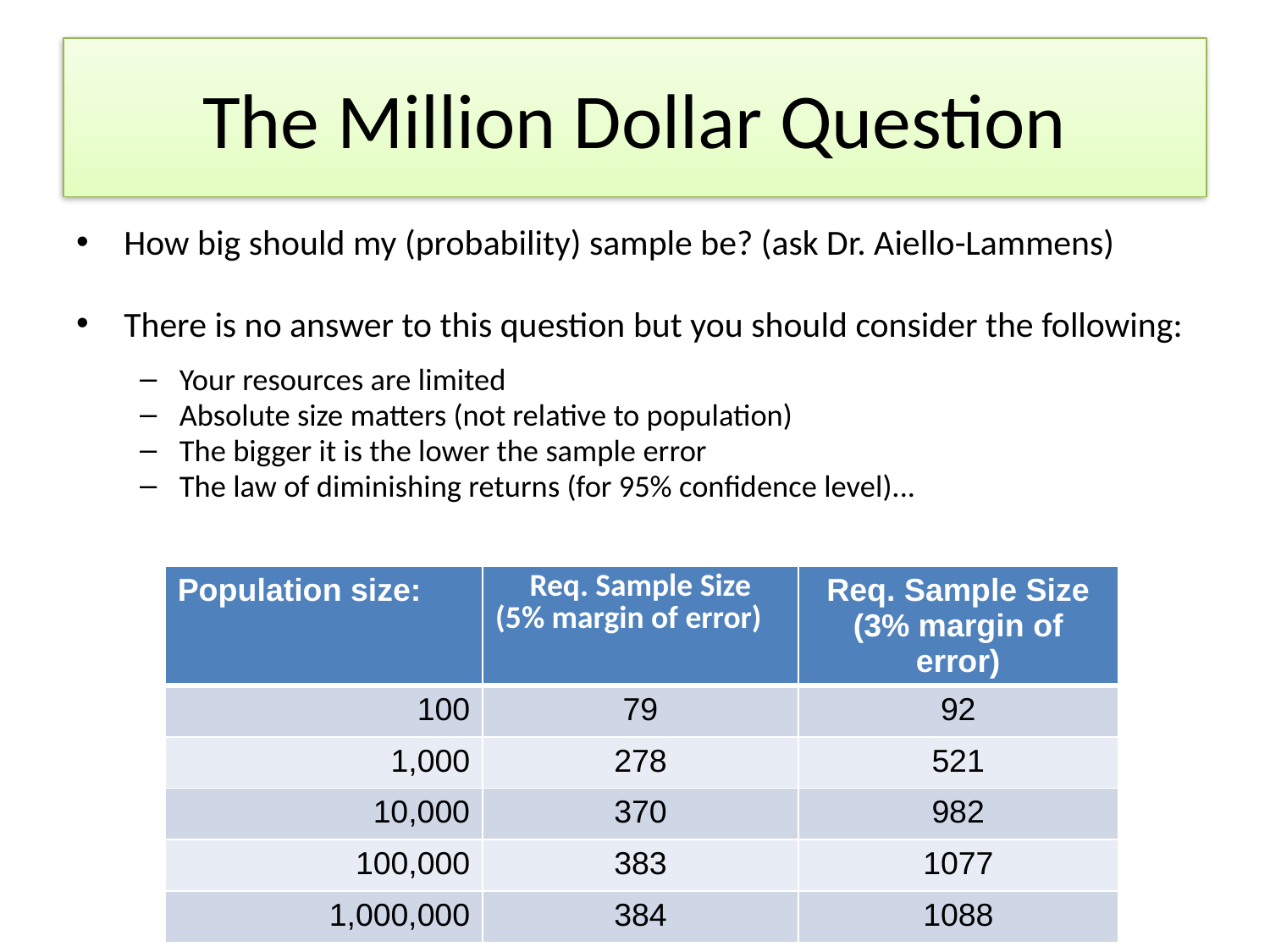

# The Million Dollar Question
How big should my (probability) sample be? (ask Dr. Aiello-Lammens)

There is no answer to this question but you should consider the following:

Your resources are limited
Absolute size matters (not relative to population)
The bigger it is the lower the sample error
The law of diminishing returns (for 95% confidence level)...

| Population size: | Req. Sample Size (5% margin of error) | Req. Sample Size (3% margin of error) |
| --- | --- | --- |
| 100 | 79 | 92 |
| 1,000 | 278 | 521 |
| 10,000 | 370 | 982 |
| 100,000 | 383 | 1077 |
| 1,000,000 | 384 | 1088 |